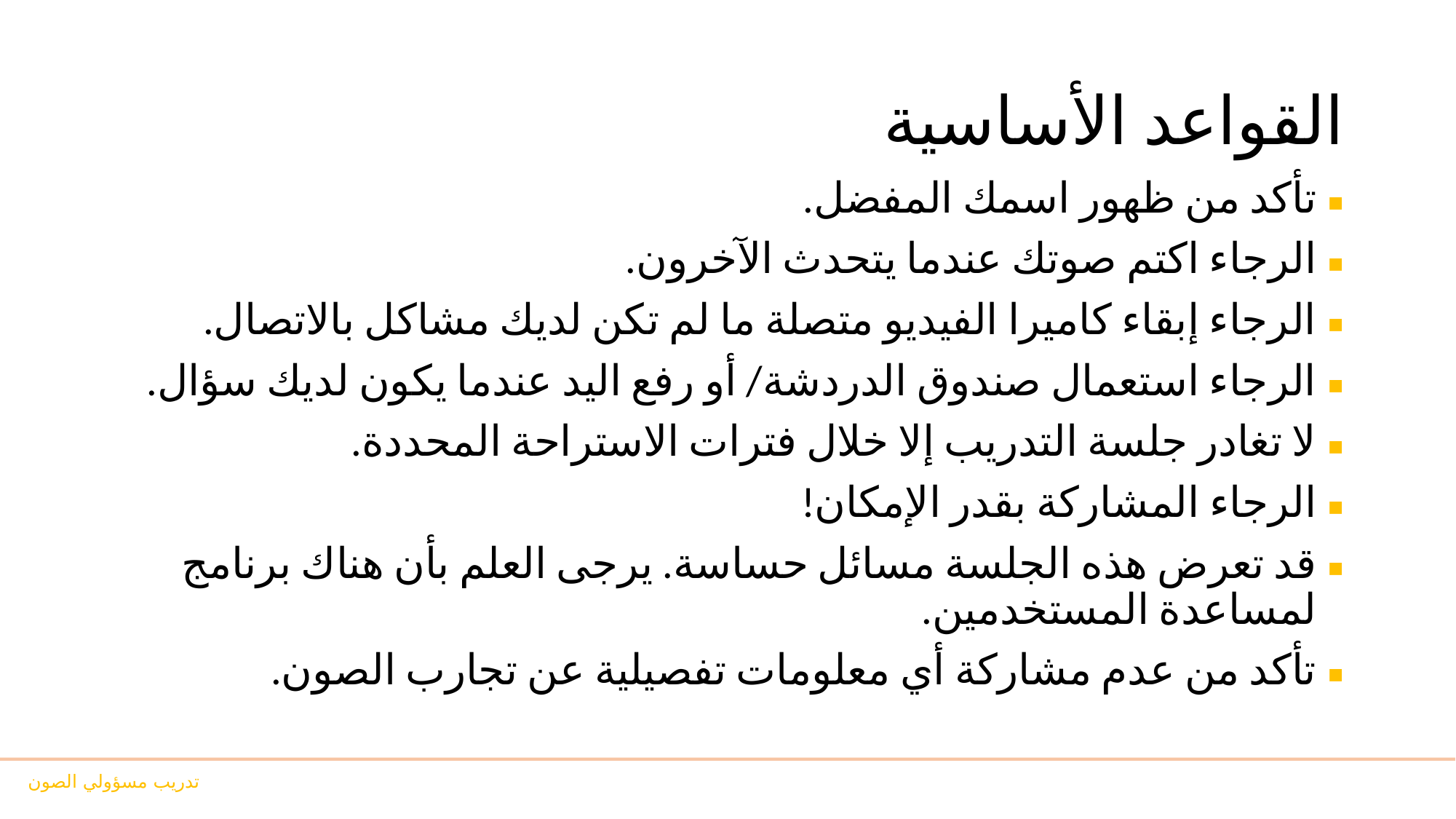

# القواعد الأساسية
تأكد من ظهور اسمك المفضل.
الرجاء اكتم صوتك عندما يتحدث الآخرون.
الرجاء إبقاء كاميرا الفيديو متصلة ما لم تكن لديك مشاكل بالاتصال.
الرجاء استعمال صندوق الدردشة/ أو رفع اليد عندما يكون لديك سؤال.
لا تغادر جلسة التدريب إلا خلال فترات الاستراحة المحددة.
الرجاء المشاركة بقدر الإمكان!
قد تعرض هذه الجلسة مسائل حساسة. يرجى العلم بأن هناك برنامج لمساعدة المستخدمين.
تأكد من عدم مشاركة أي معلومات تفصيلية عن تجارب الصون.

تدريب مسؤولي الصون